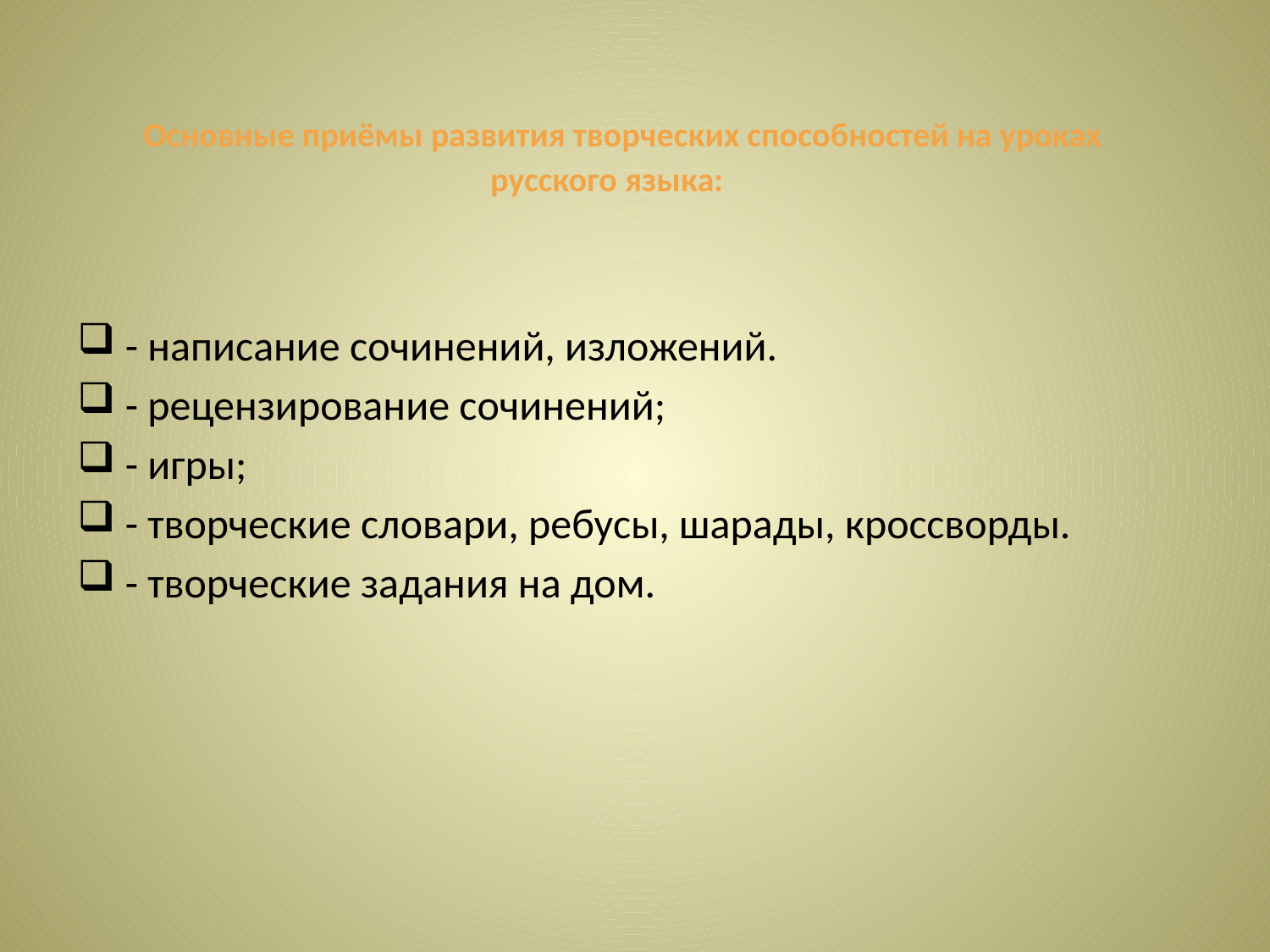

# Основные приёмы развития творческих способностей на уроках русского языка:

- написание сочинений, изложений.
- рецензирование сочинений;
- игры;
- творческие словари, ребусы, шарады, кроссворды.
- творческие задания на дом.